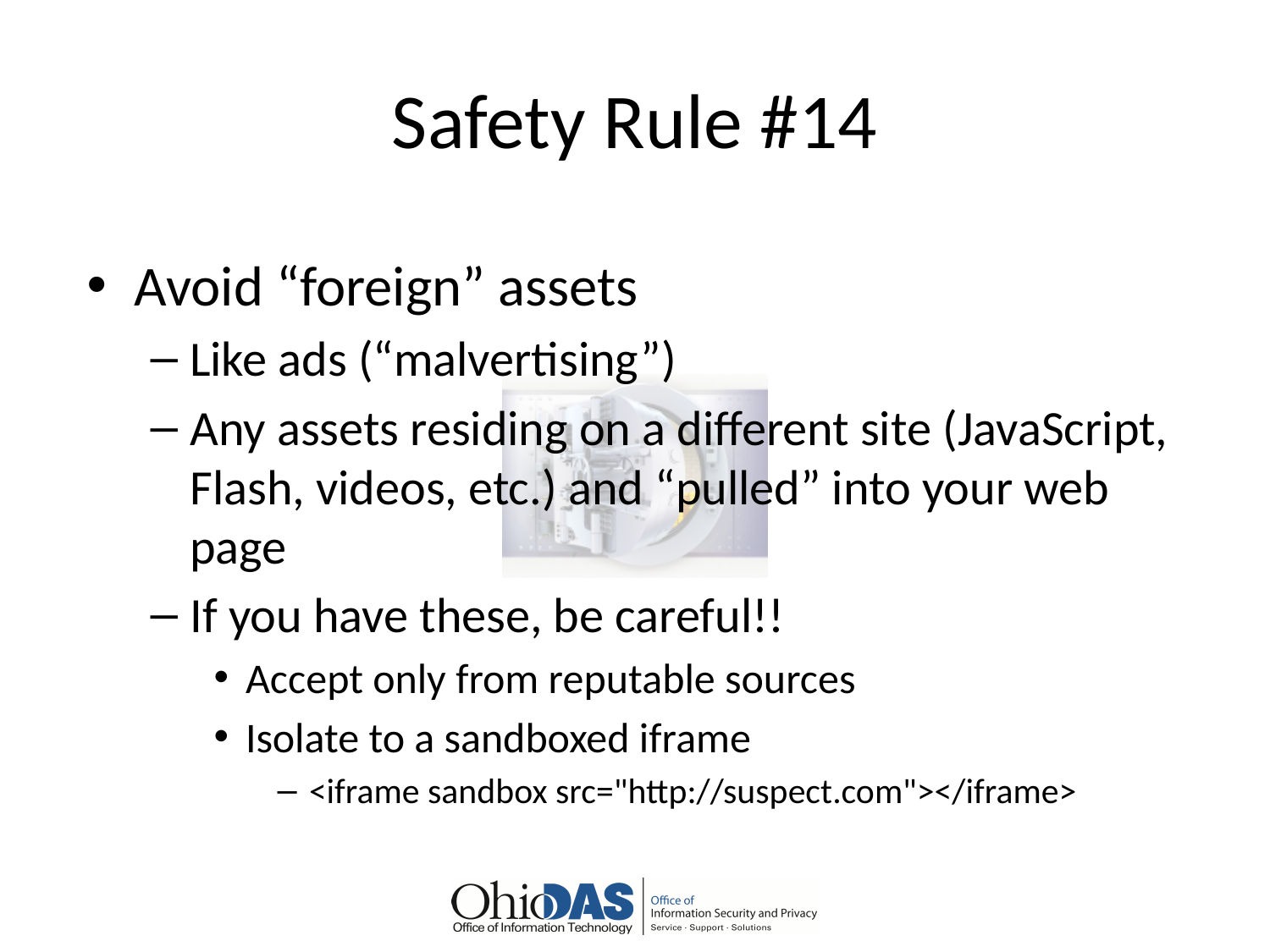

# Safety Rule #14
Avoid “foreign” assets
Like ads (“malvertising”)
Any assets residing on a different site (JavaScript, Flash, videos, etc.) and “pulled” into your web page
If you have these, be careful!!
Accept only from reputable sources
Isolate to a sandboxed iframe
<iframe sandbox src="http://suspect.com"></iframe>